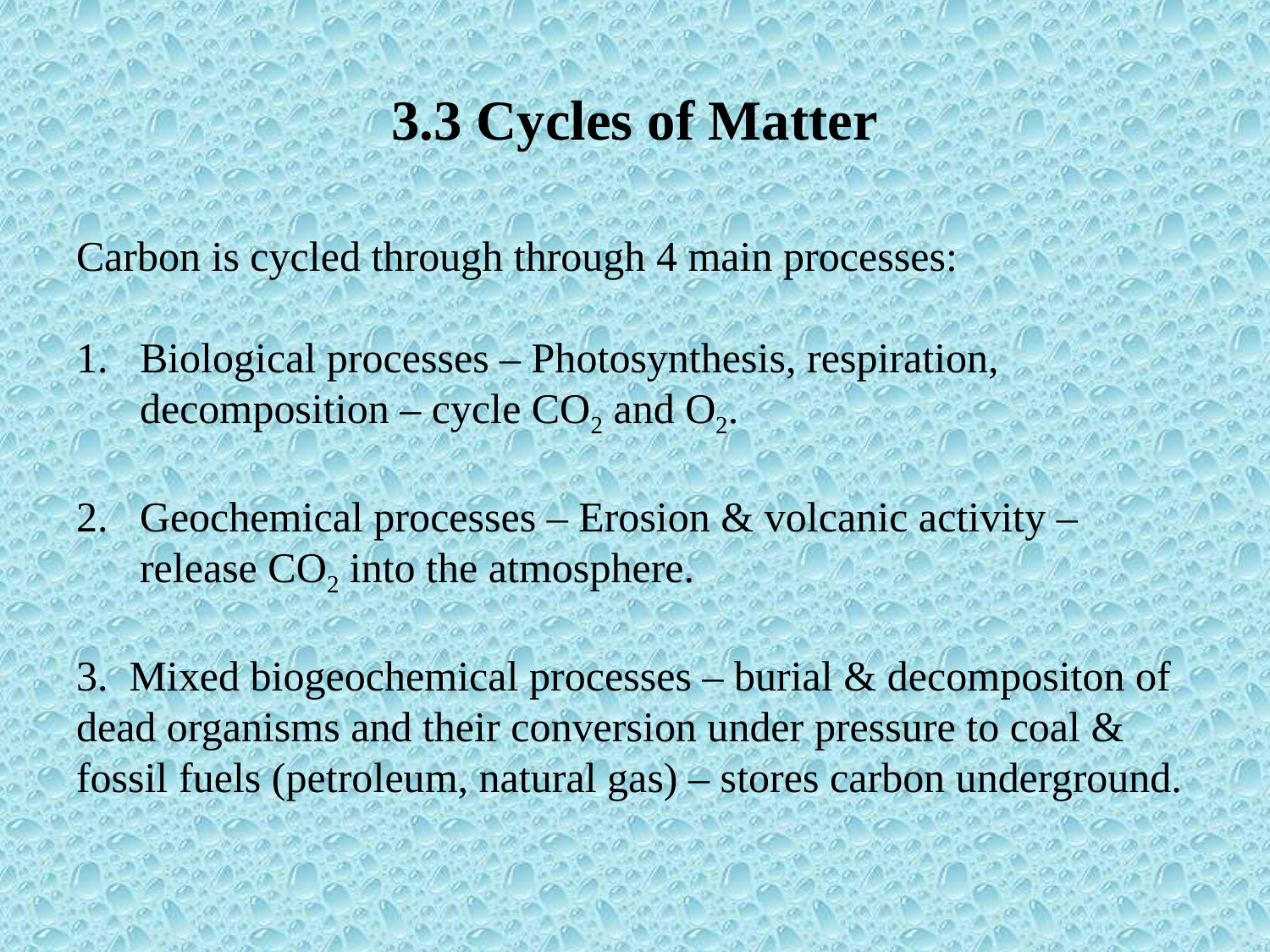

# 3.3 Cycles of Matter
Carbon is cycled through through 4 main processes:

Biological processes – Photosynthesis, respiration, decomposition – cycle CO2 and O2.

Geochemical processes – Erosion & volcanic activity – release CO2 into the atmosphere.

3.  Mixed biogeochemical processes – burial & decompositon of dead organisms and their conversion under pressure to coal & fossil fuels (petroleum, natural gas) – stores carbon underground.